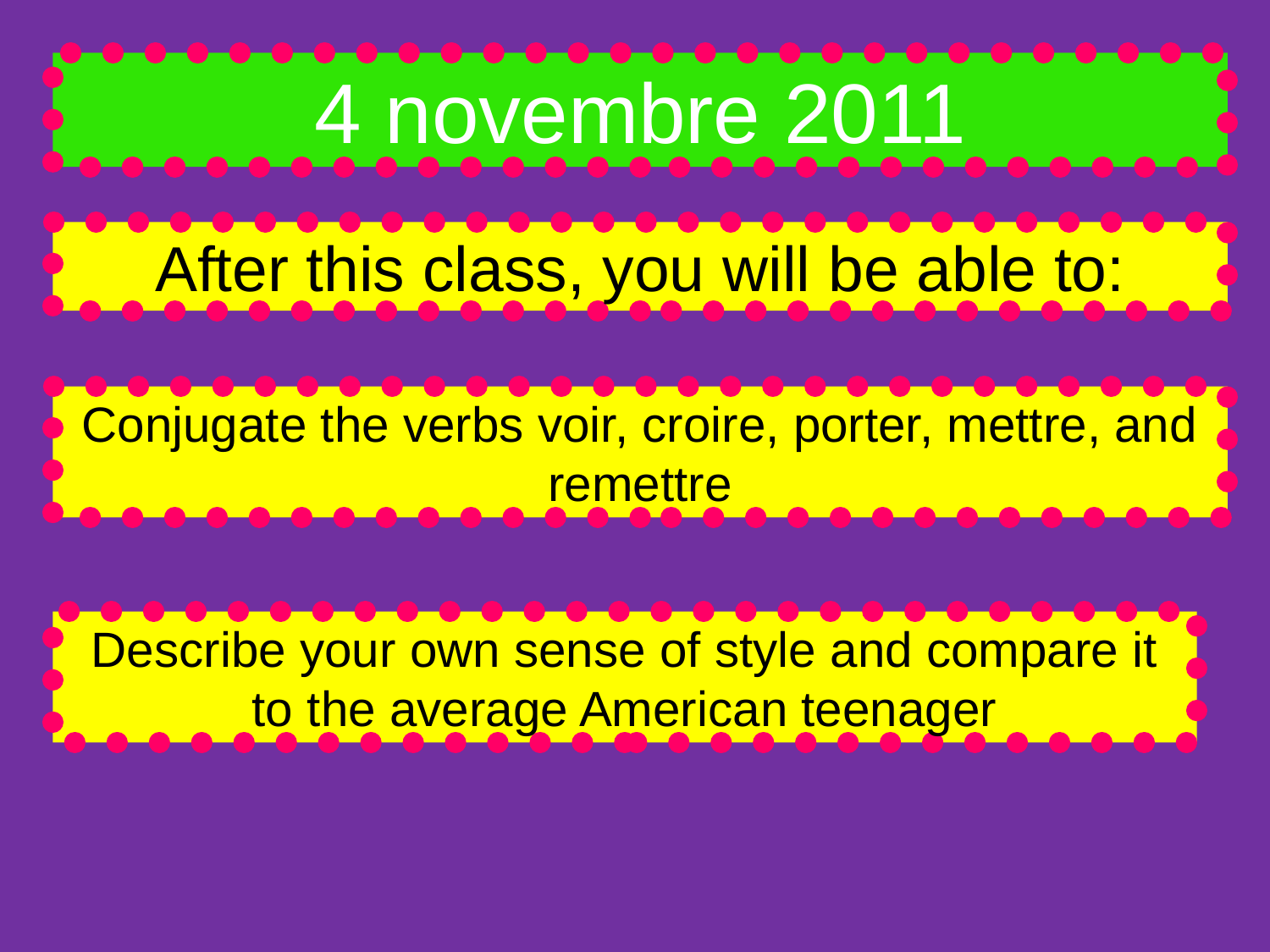

4 novembre 2011
After this class, you will be able to:
Conjugate the verbs voir, croire, porter, mettre, and remettre
Describe your own sense of style and compare it to the average American teenager